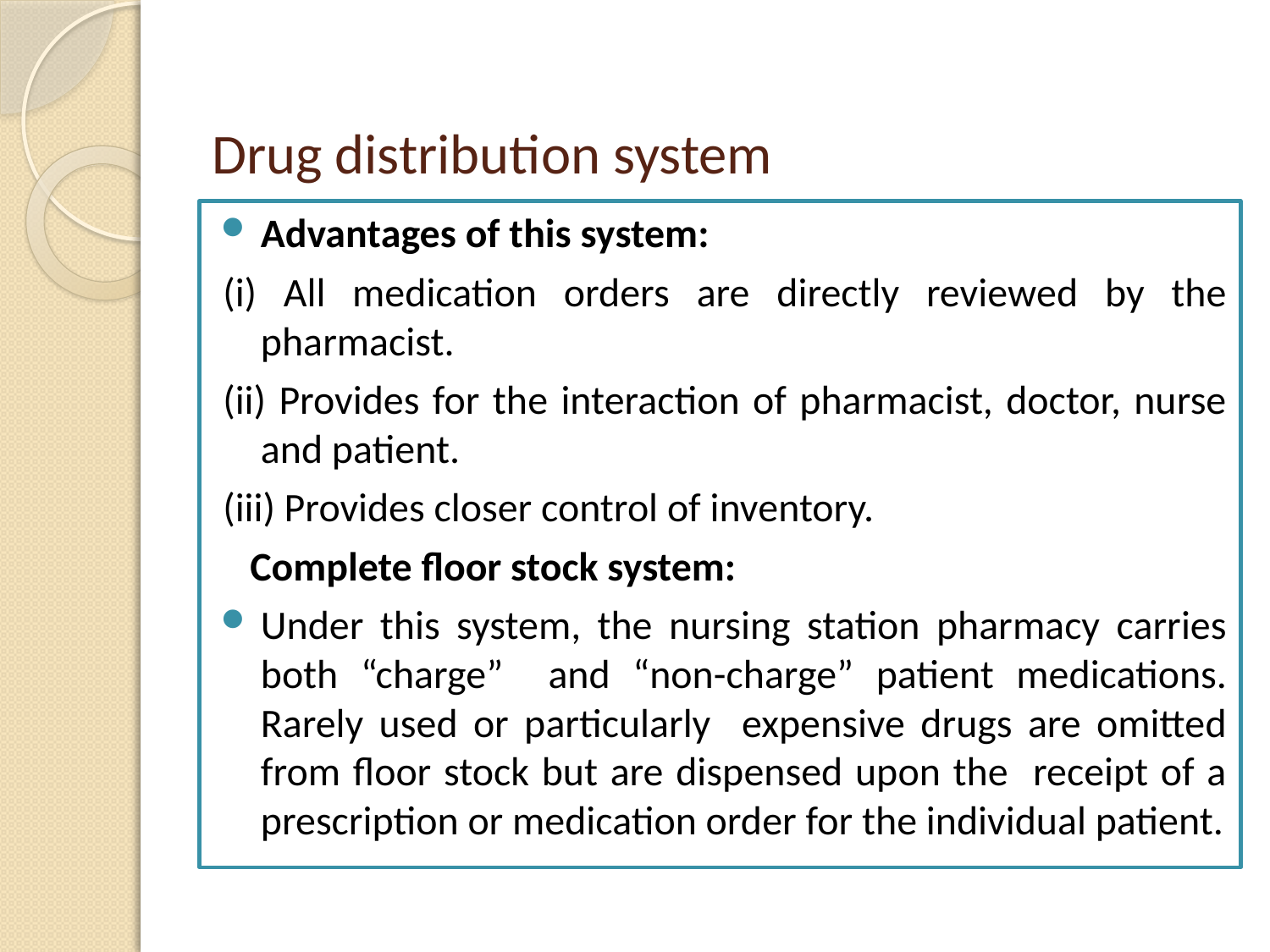

# Drug distribution system
Advantages of this system:
(i) All medication orders are directly reviewed by the pharmacist.
(ii) Provides for the interaction of pharmacist, doctor, nurse and patient.
(iii) Provides closer control of inventory.
   Complete floor stock system:
Under this system, the nursing station pharmacy carries both “charge”  and “non-charge” patient medications. Rarely used or particularly  expensive drugs are omitted from floor stock but are dispensed upon the  receipt of a prescription or medication order for the individual patient.